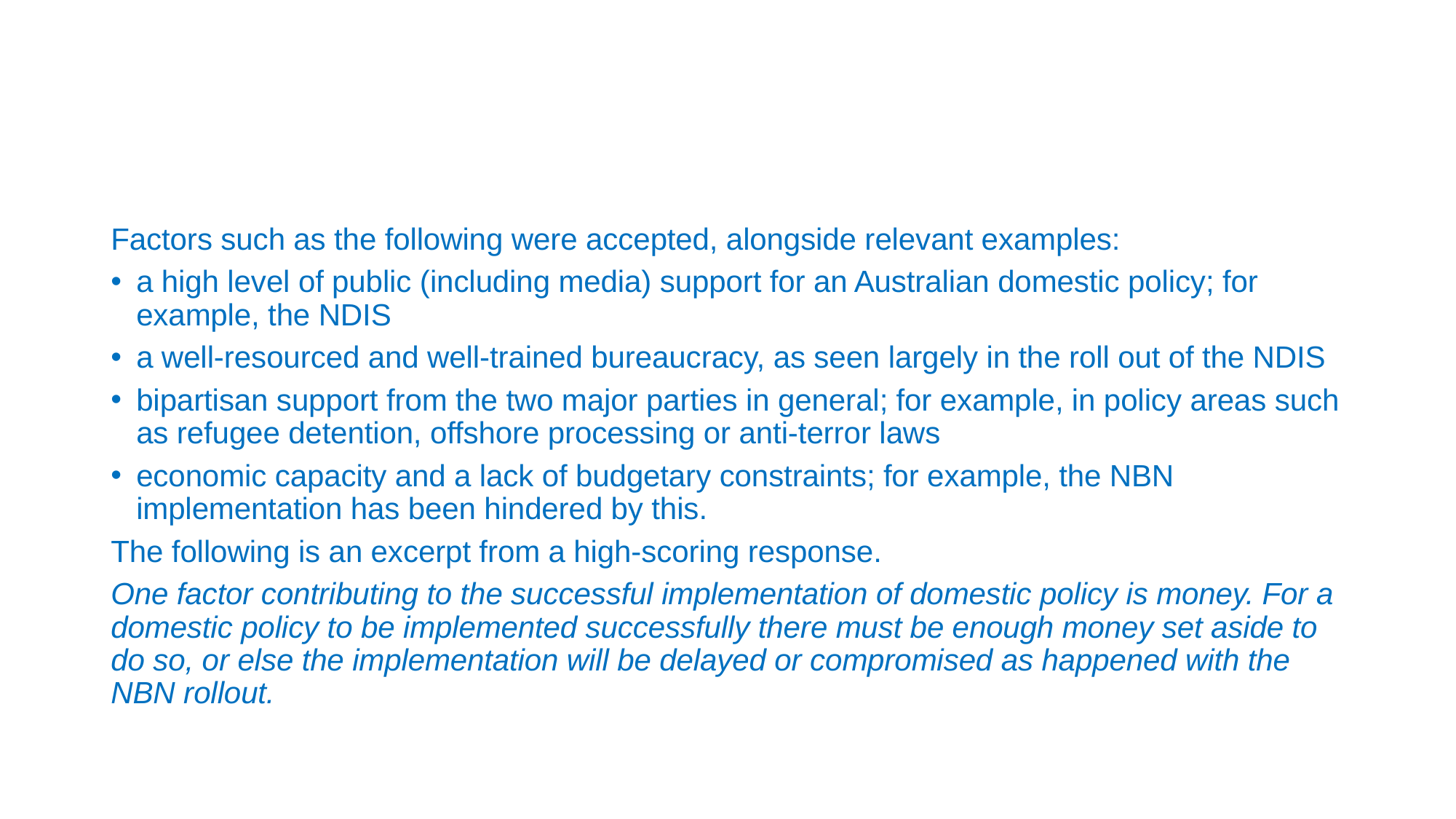

#
Factors such as the following were accepted, alongside relevant examples:
a high level of public (including media) support for an Australian domestic policy; for example, the NDIS
a well-resourced and well-trained bureaucracy, as seen largely in the roll out of the NDIS
bipartisan support from the two major parties in general; for example, in policy areas such as refugee detention, offshore processing or anti-terror laws
economic capacity and a lack of budgetary constraints; for example, the NBN implementation has been hindered by this.
The following is an excerpt from a high-scoring response.
One factor contributing to the successful implementation of domestic policy is money. For a domestic policy to be implemented successfully there must be enough money set aside to do so, or else the implementation will be delayed or compromised as happened with the NBN rollout.